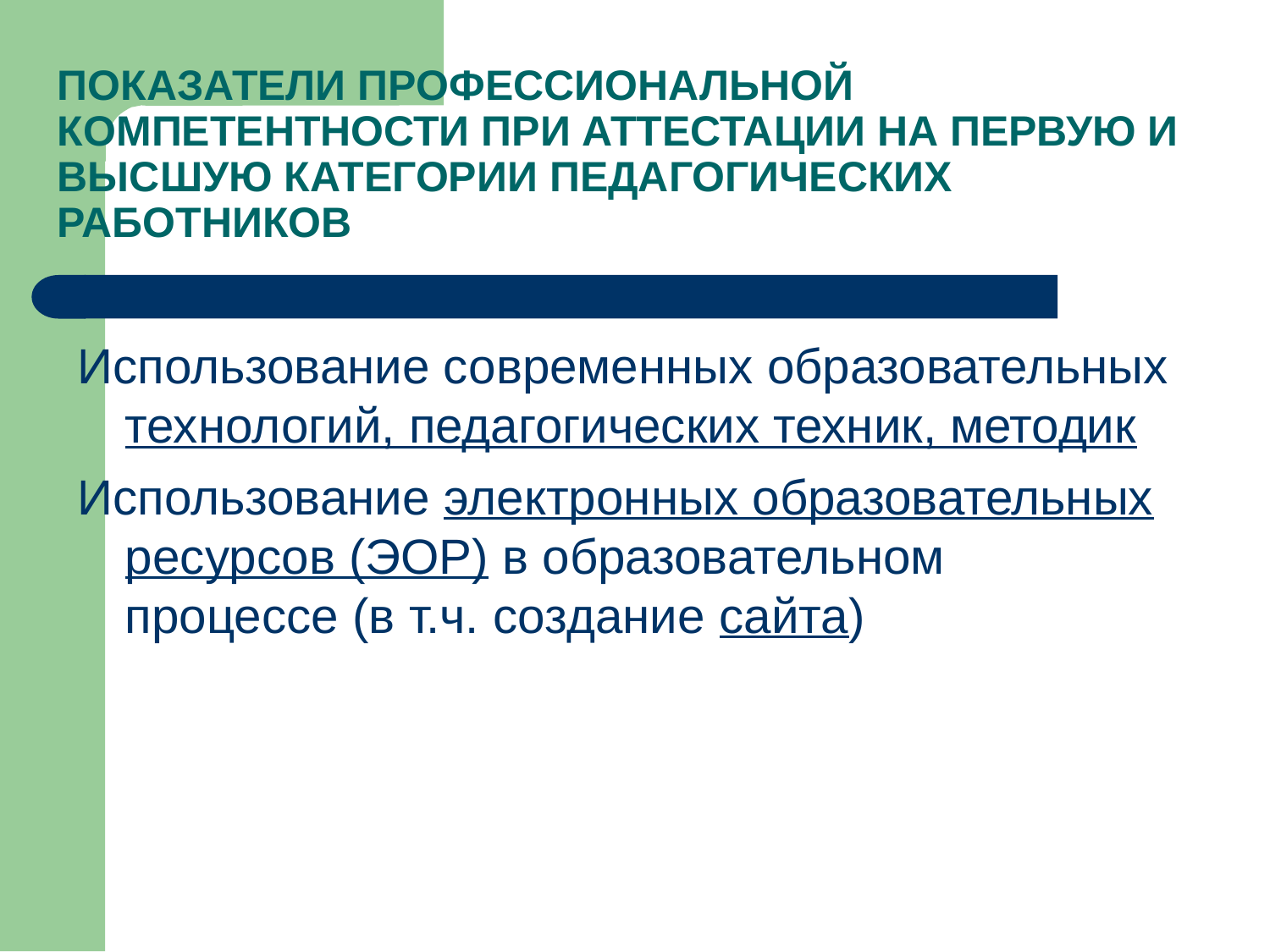

# ПОКАЗАТЕЛИ ПРОФЕССИОНАЛЬНОЙ КОМПЕТЕНТНОСТИ ПРИ АТТЕСТАЦИИ НА ПЕРВУЮ И ВЫСШУЮ КАТЕГОРИИ ПЕДАГОГИЧЕСКИХ РАБОТНИКОВ
Использование современных образовательных технологий, педагогических техник, методик
Использование электронных образовательных ресурсов (ЭОР) в образовательном процессе (в т.ч. создание сайта)